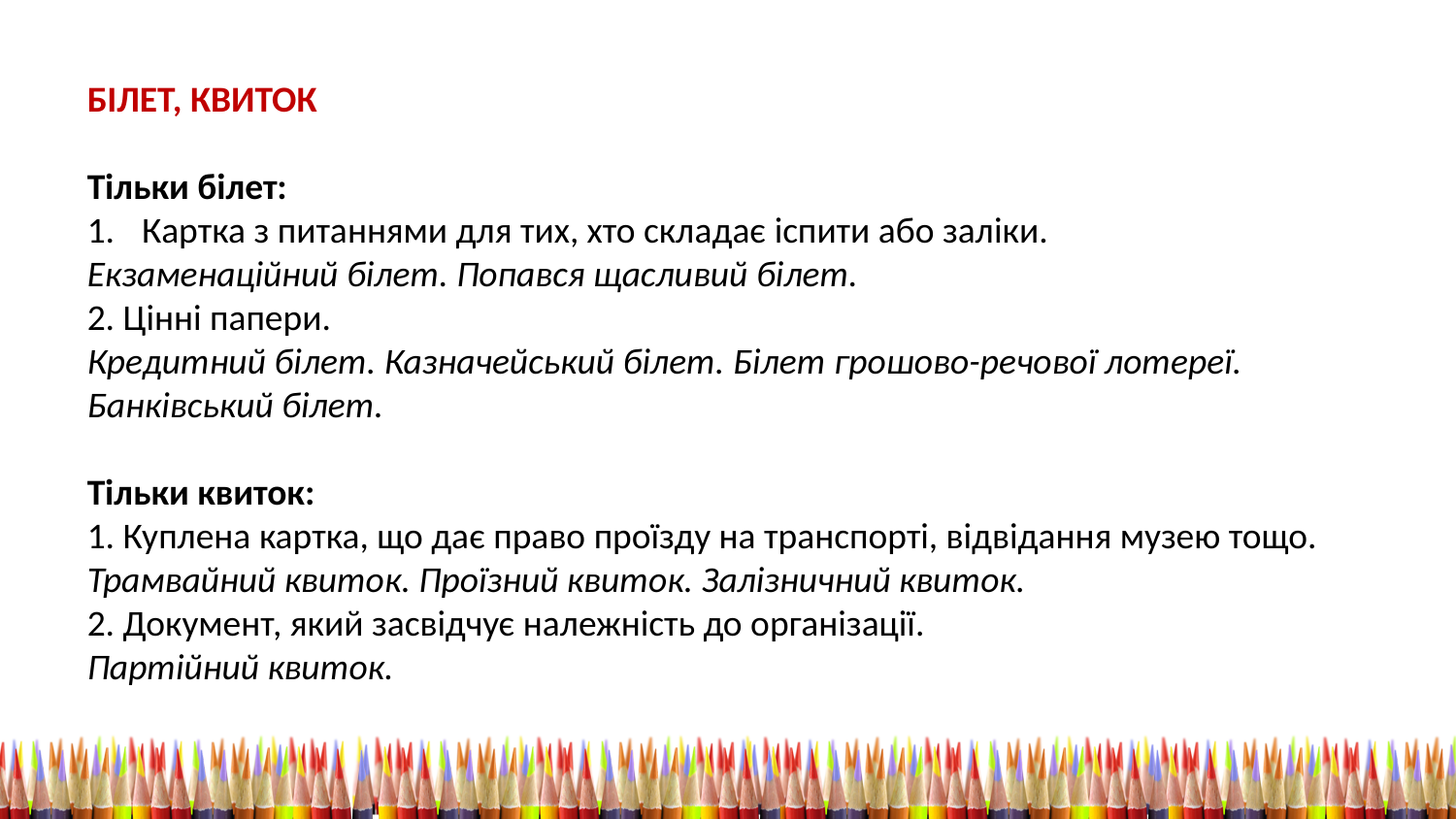

БІЛЕТ, КВИТОК
Тільки білет:
Картка з питаннями для тих, хто складає іспити або заліки.
Екзаменаційний білет. Попався щасливий білет.
2. Цінні папери.
Кредитний білет. Казначейський білет. Білет грошово-речової лотереї.
Банківський білет.

Тільки квиток:
1. Куплена картка, що дає право проїзду на транспорті, відвідання музею тощо.
Трамвайний квиток. Проїзний квиток. Залізничний квиток.
2. Документ, який засвідчує належність до організації.
Партійний квиток.